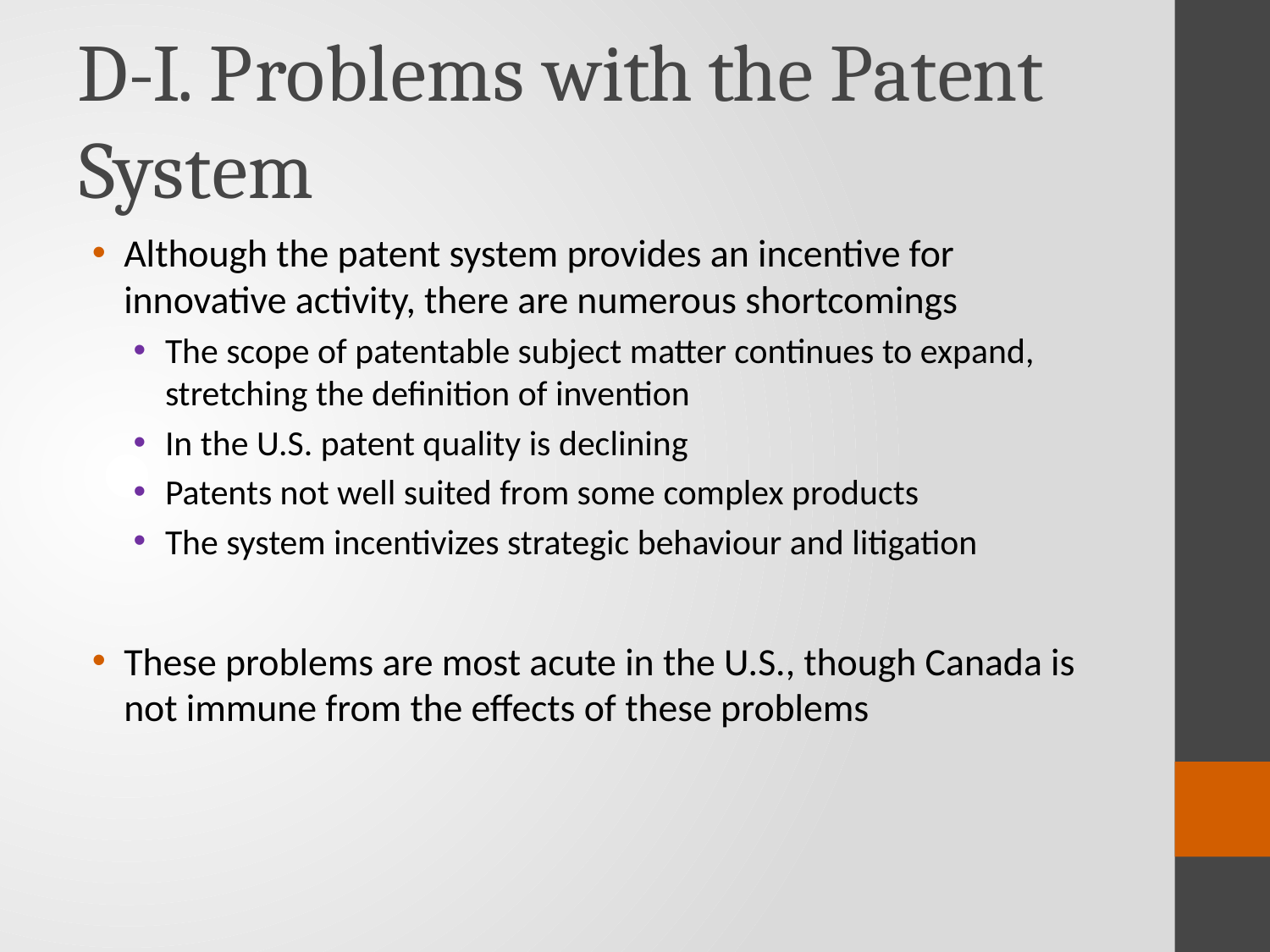

# D-I. Problems with the Patent System
Although the patent system provides an incentive for innovative activity, there are numerous shortcomings
The scope of patentable subject matter continues to expand, stretching the definition of invention
In the U.S. patent quality is declining
Patents not well suited from some complex products
The system incentivizes strategic behaviour and litigation

These problems are most acute in the U.S., though Canada is not immune from the effects of these problems